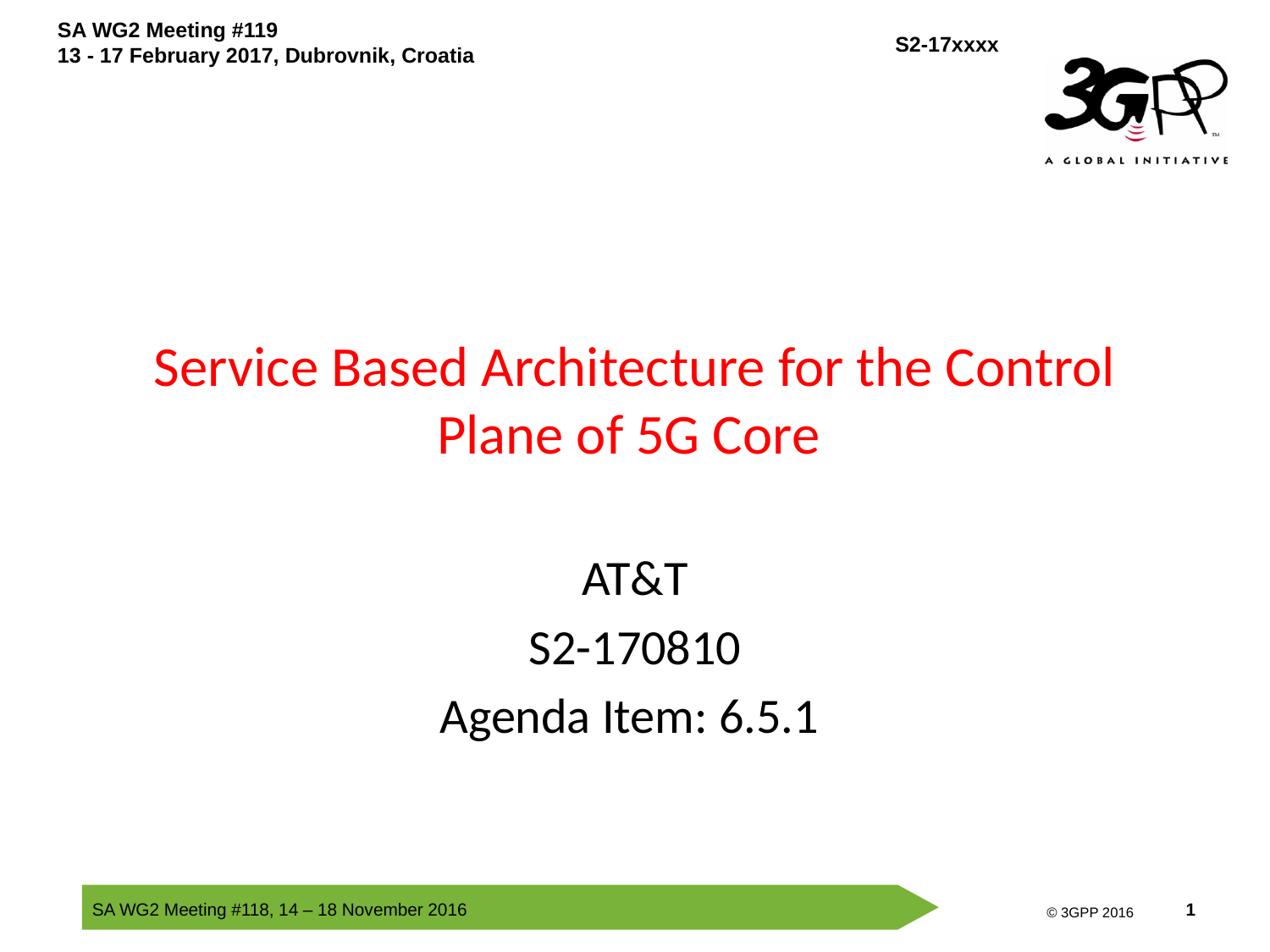

# Service Based Architecture for the Control Plane of 5G Core
AT&T
S2-170810
Agenda Item: 6.5.1